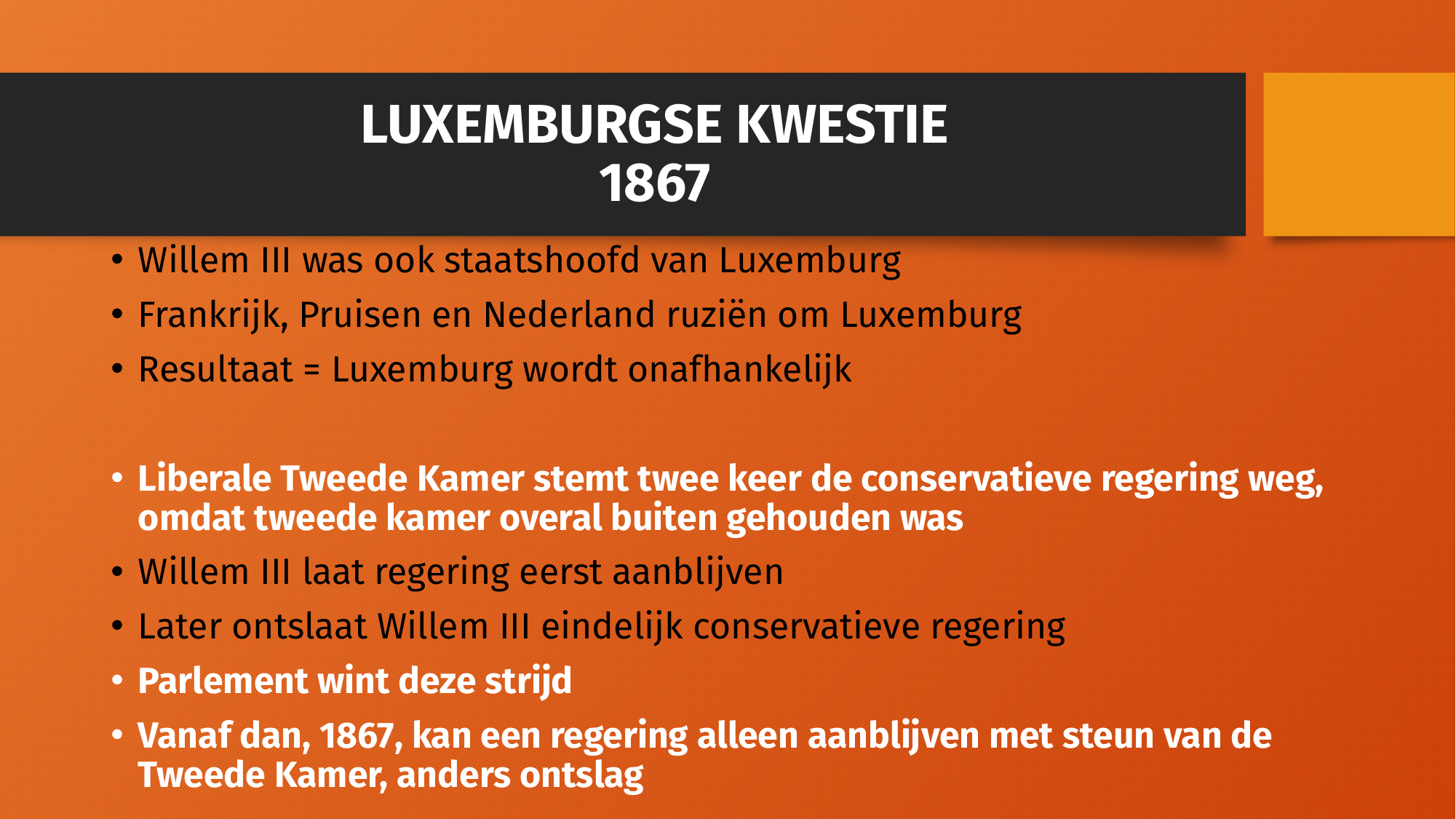

# LUXEMBURGSE KWESTIE 1867
Willem III was ook staatshoofd van Luxemburg
Frankrijk, Pruisen en Nederland ruziën om Luxemburg
Resultaat = Luxemburg wordt onafhankelijk

Liberale Tweede Kamer stemt twee keer de conservatieve regering weg, omdat tweede kamer overal buiten gehouden was
Willem III laat regering eerst aanblijven
Later ontslaat Willem III eindelijk conservatieve regering
Parlement wint deze strijd
Vanaf dan, 1867, kan een regering alleen aanblijven met steun van de Tweede Kamer, anders ontslag